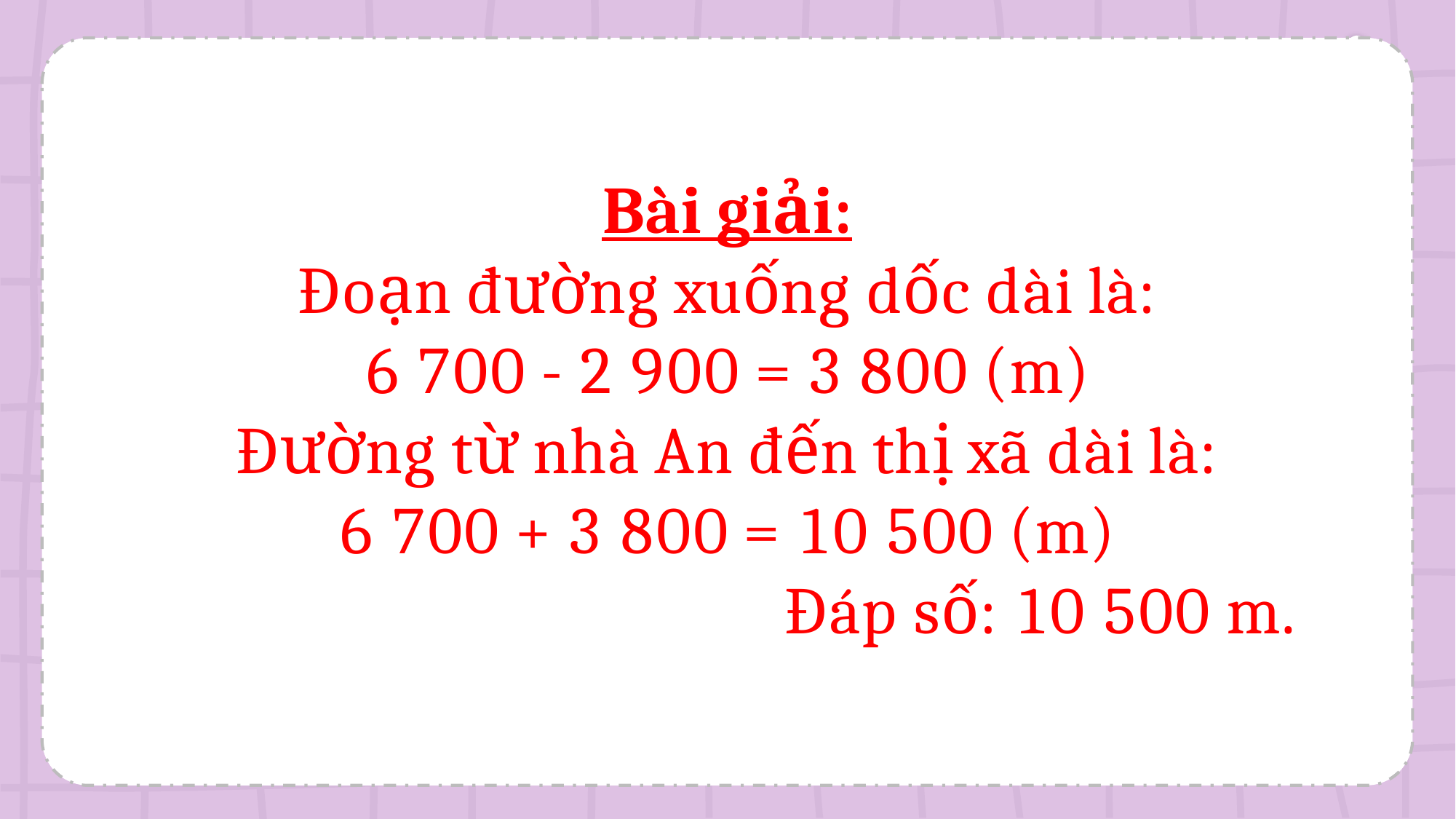

Bài giải:
Đoạn đường xuống dốc dài là:
6 700 - 2 900 = 3 800 (m)
Đường từ nhà An đến thị xã dài là:
6 700 + 3 800 = 10 500 (m)
Đáp số: 10 500 m.